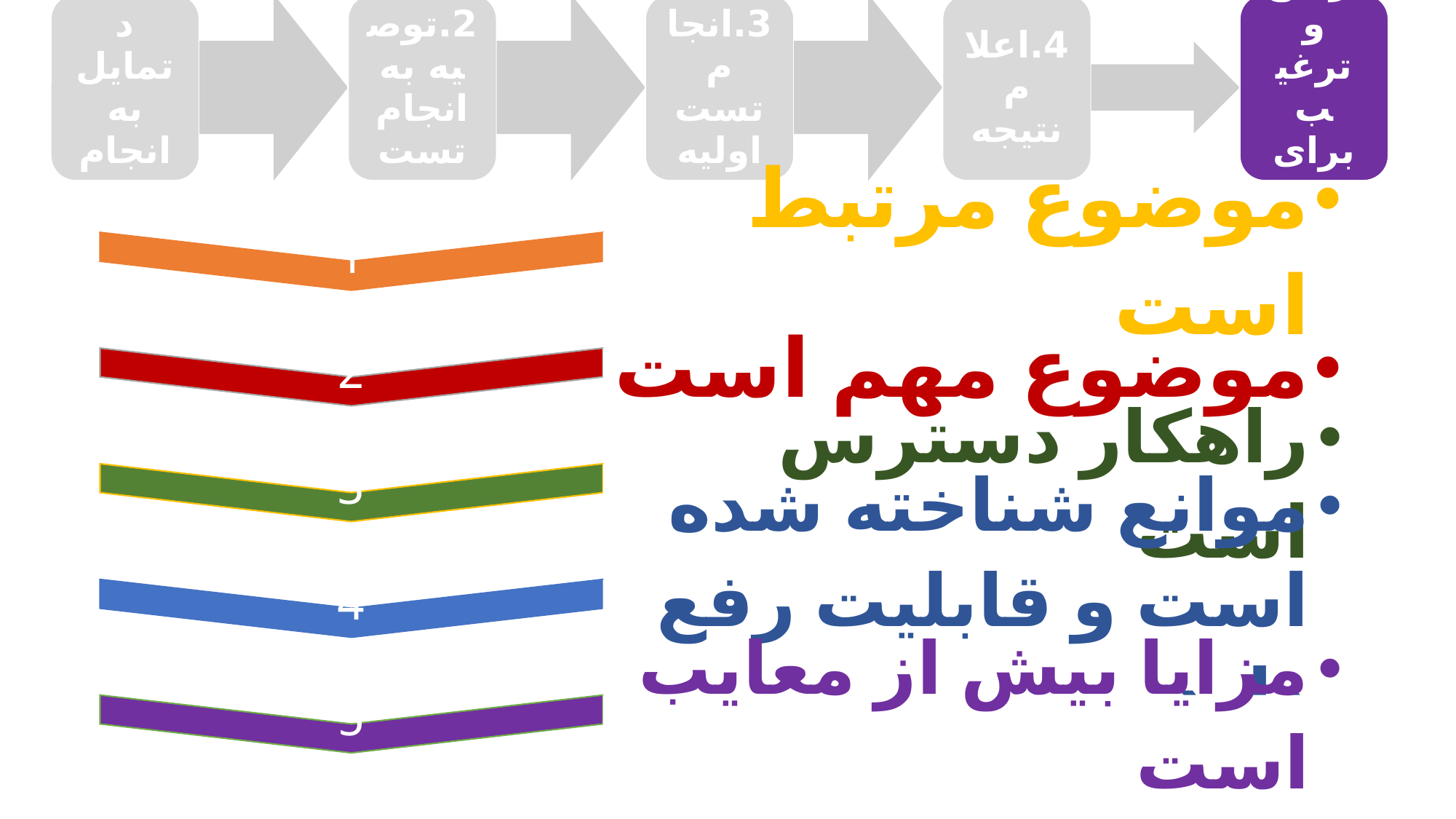

1
موضوع مرتبط است
2
موضوع مهم است
3
4
5